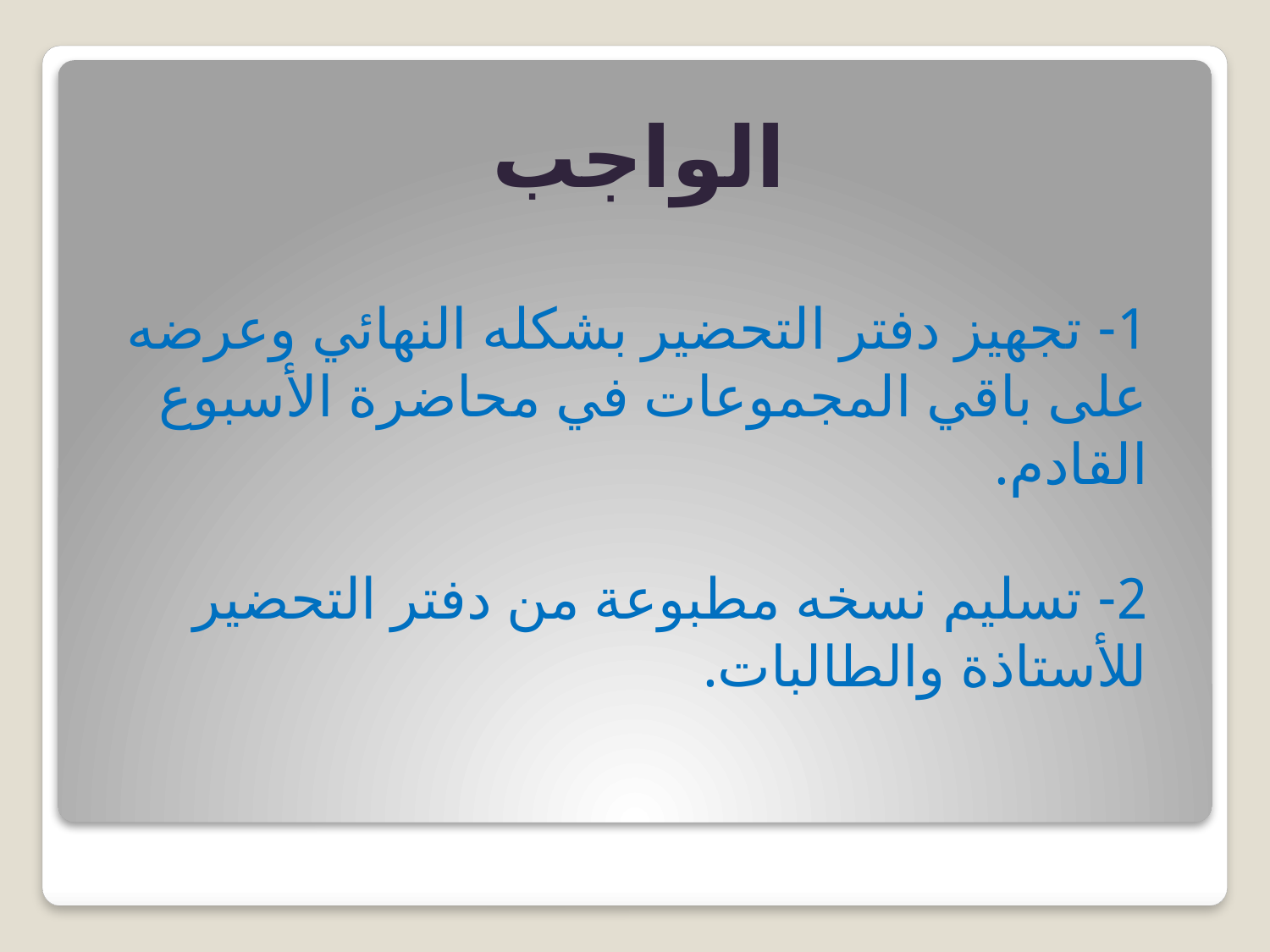

الواجب
1- تجهيز دفتر التحضير بشكله النهائي وعرضه
على باقي المجموعات في محاضرة الأسبوع
القادم.

2- تسليم نسخه مطبوعة من دفتر التحضير
للأستاذة والطالبات.